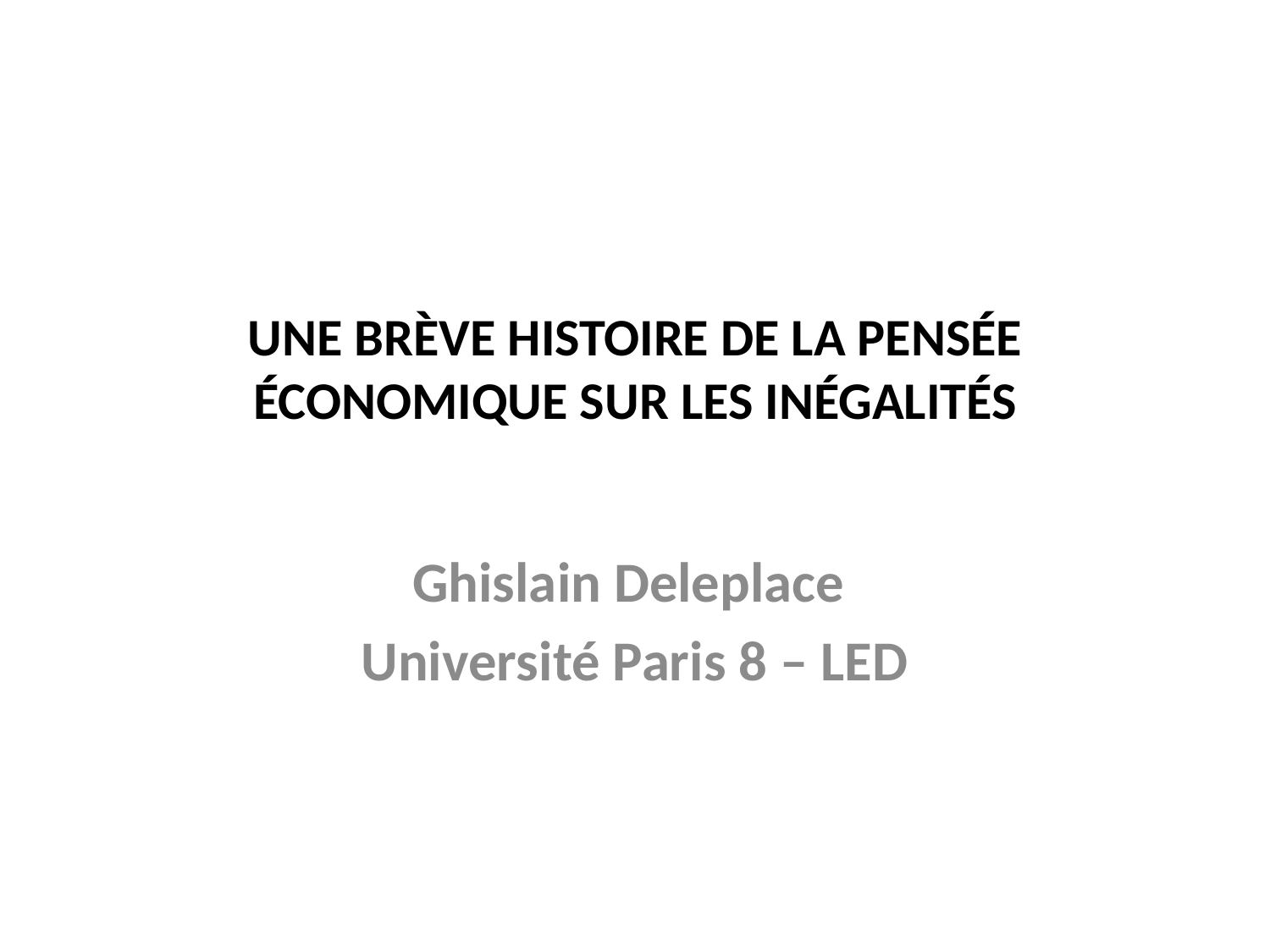

# UNE BRÈVE HISTOIRE DE LA PENSÉE ÉCONOMIQUE SUR LES INÉGALITÉS
Ghislain Deleplace
Université Paris 8 – LED